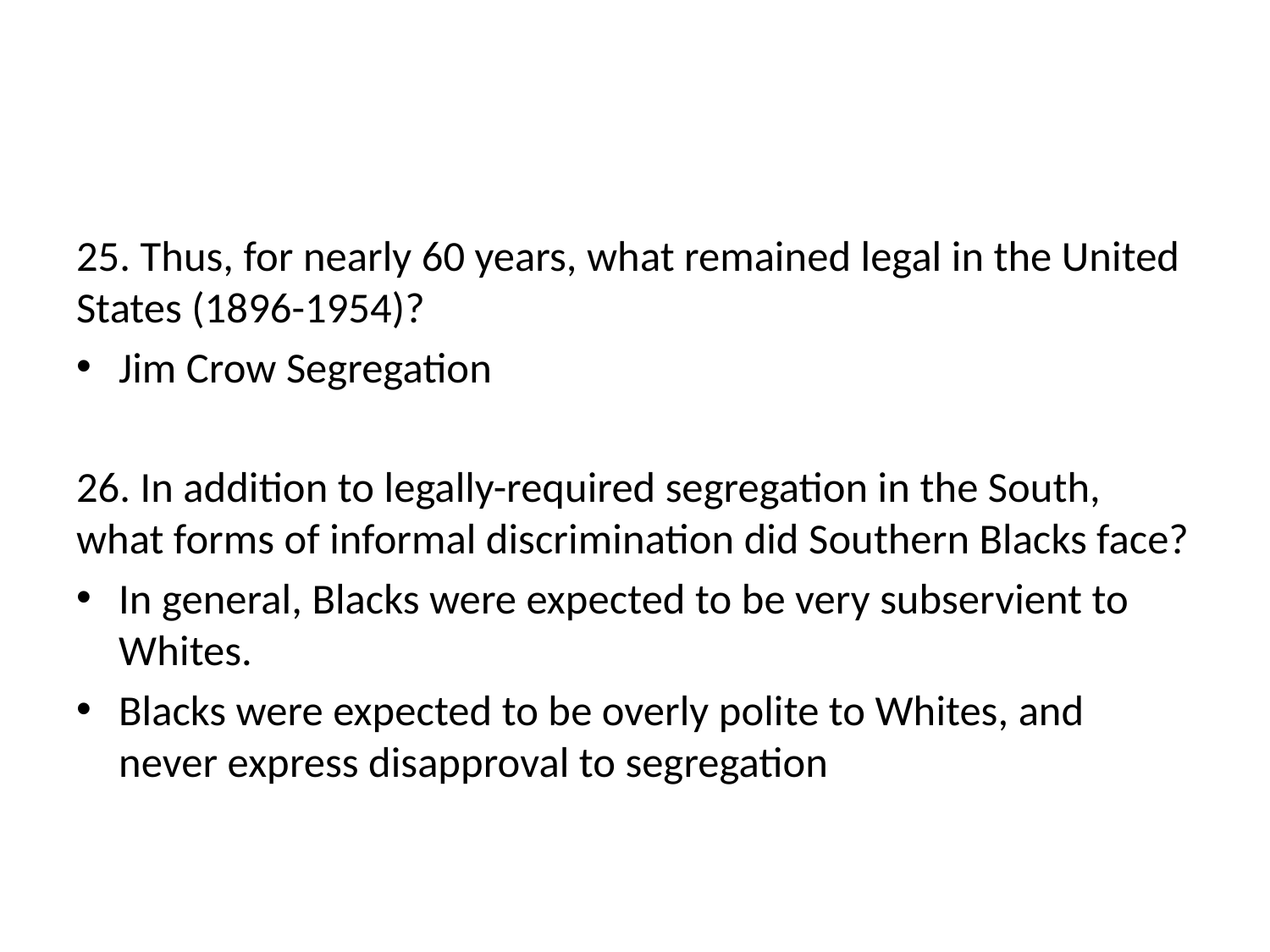

#
25. Thus, for nearly 60 years, what remained legal in the United States (1896-1954)?
Jim Crow Segregation

26. In addition to legally-required segregation in the South, what forms of informal discrimination did Southern Blacks face?
In general, Blacks were expected to be very subservient to Whites.
Blacks were expected to be overly polite to Whites, and never express disapproval to segregation